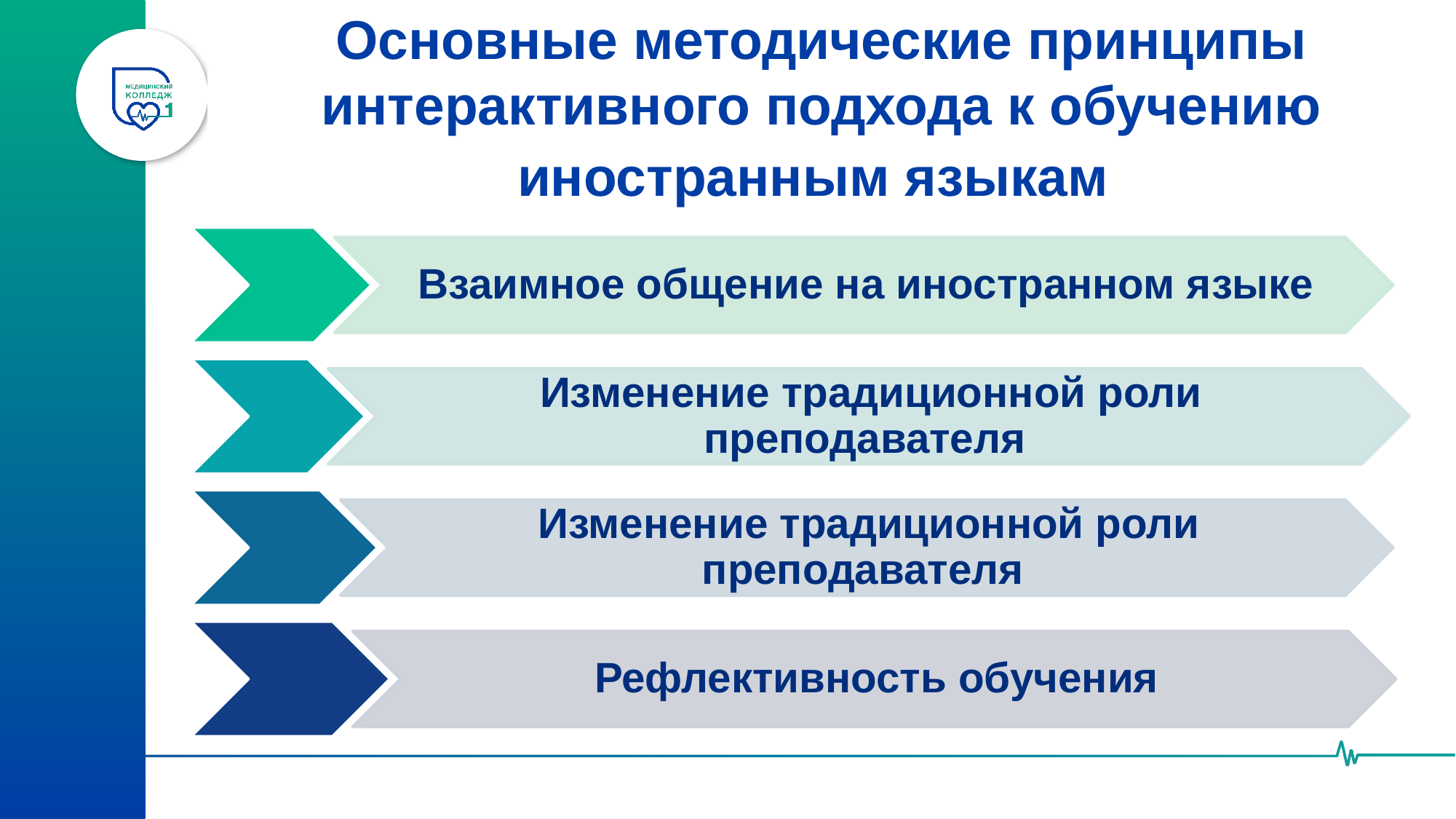

# Основные методические принципы интерактивного подхода к обучению иностранным языкам

Взаимное общение на иностранном языке

Изменение традиционной роли преподавателя

Изменение традиционной роли преподавателя

Рефлективность обучения